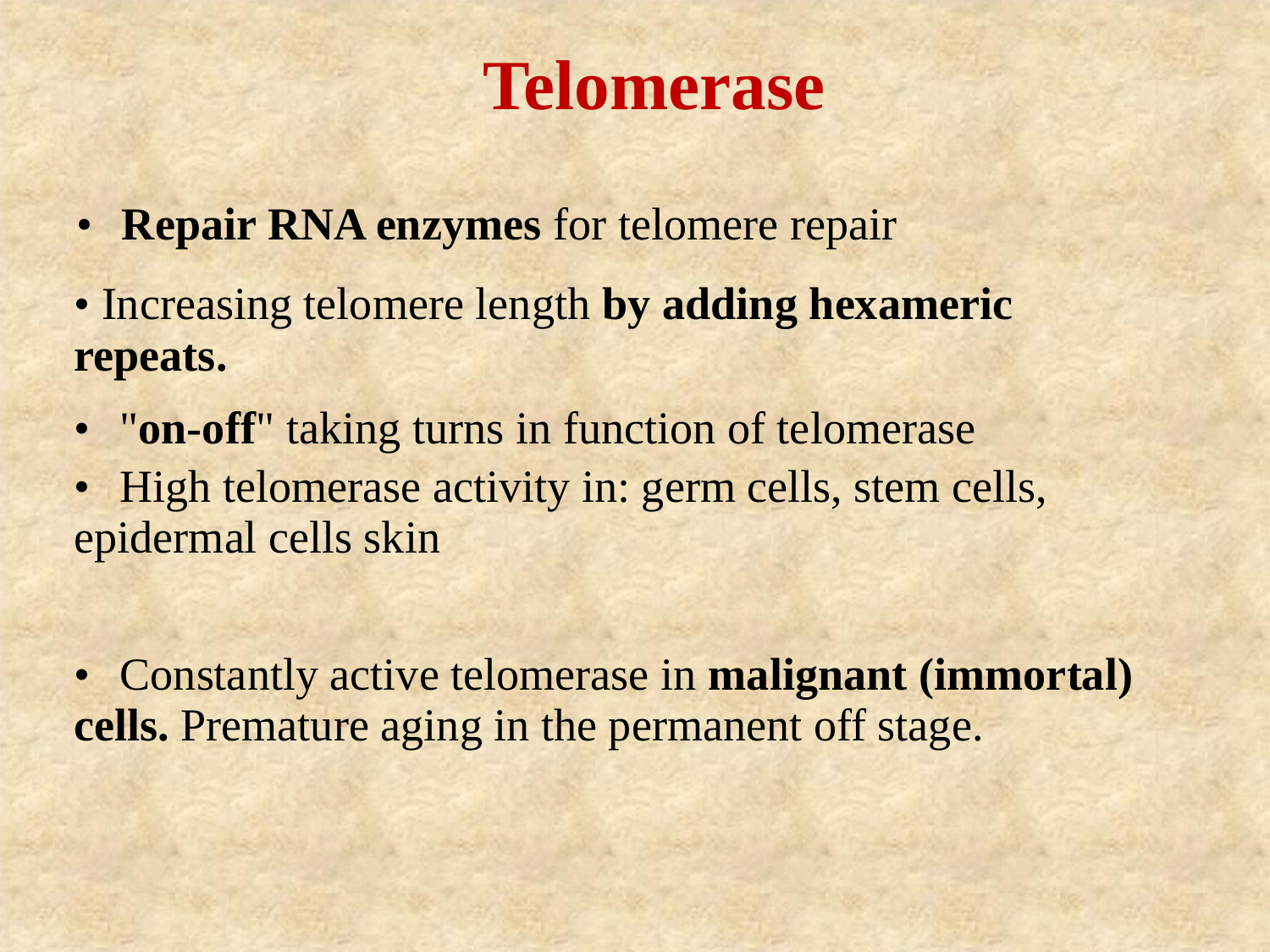

Telomerase
• Repair RNA enzymes for telomere repair

• Increasing telomere length by adding hexameric repeats.
• "on-off" taking turns in function of telomerase
• High telomerase activity in: germ cells, stem cells, epidermal cells skin

• Constantly active telomerase in malignant (immortal) cells. Premature aging in the permanent off stage.